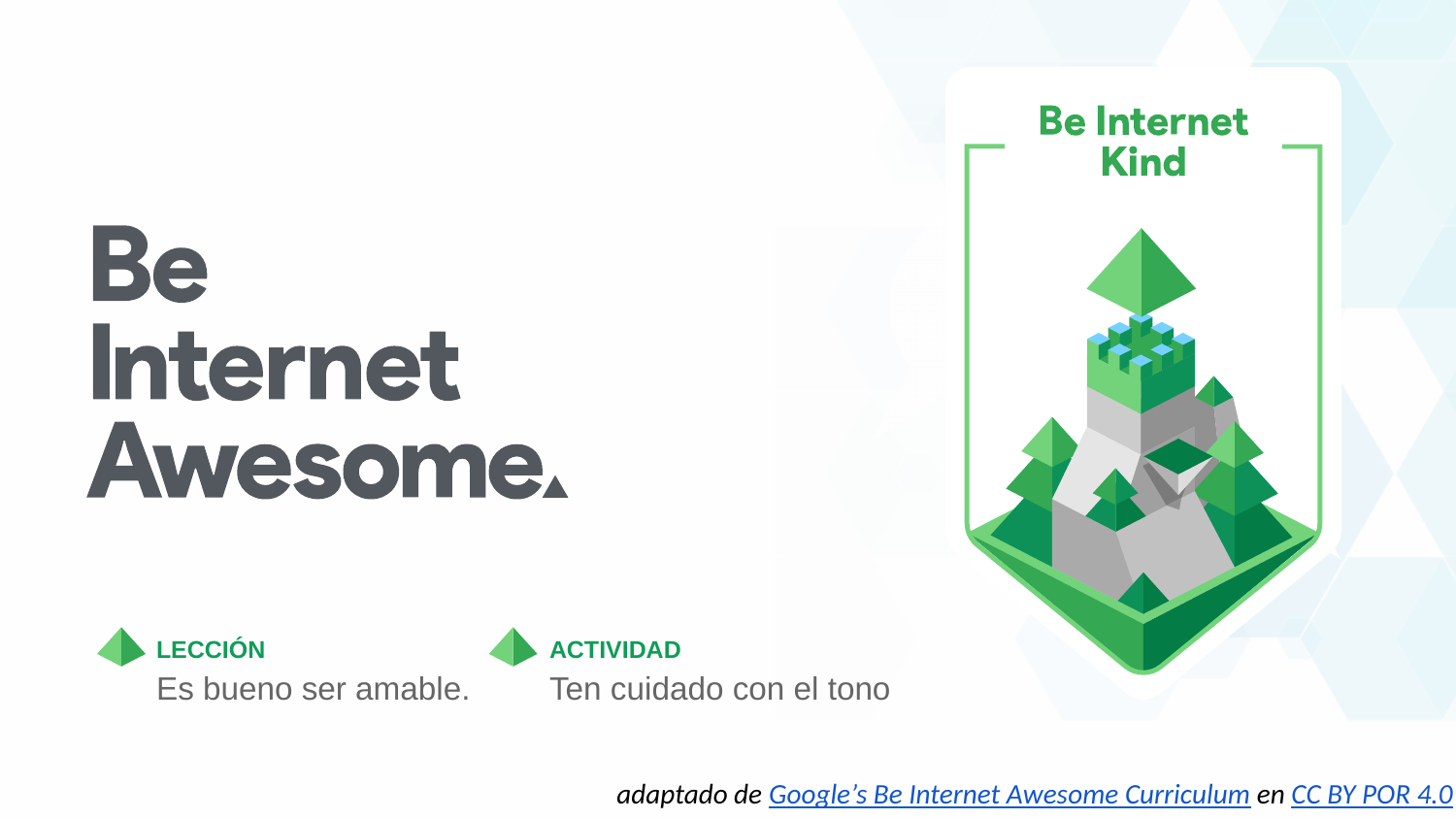

LECCIÓN
ACTIVIDAD

Es bueno ser amable.
Ten cuidado con el tono
adaptado de Google’s Be Internet Awesome Curriculum en CC BY POR 4.0